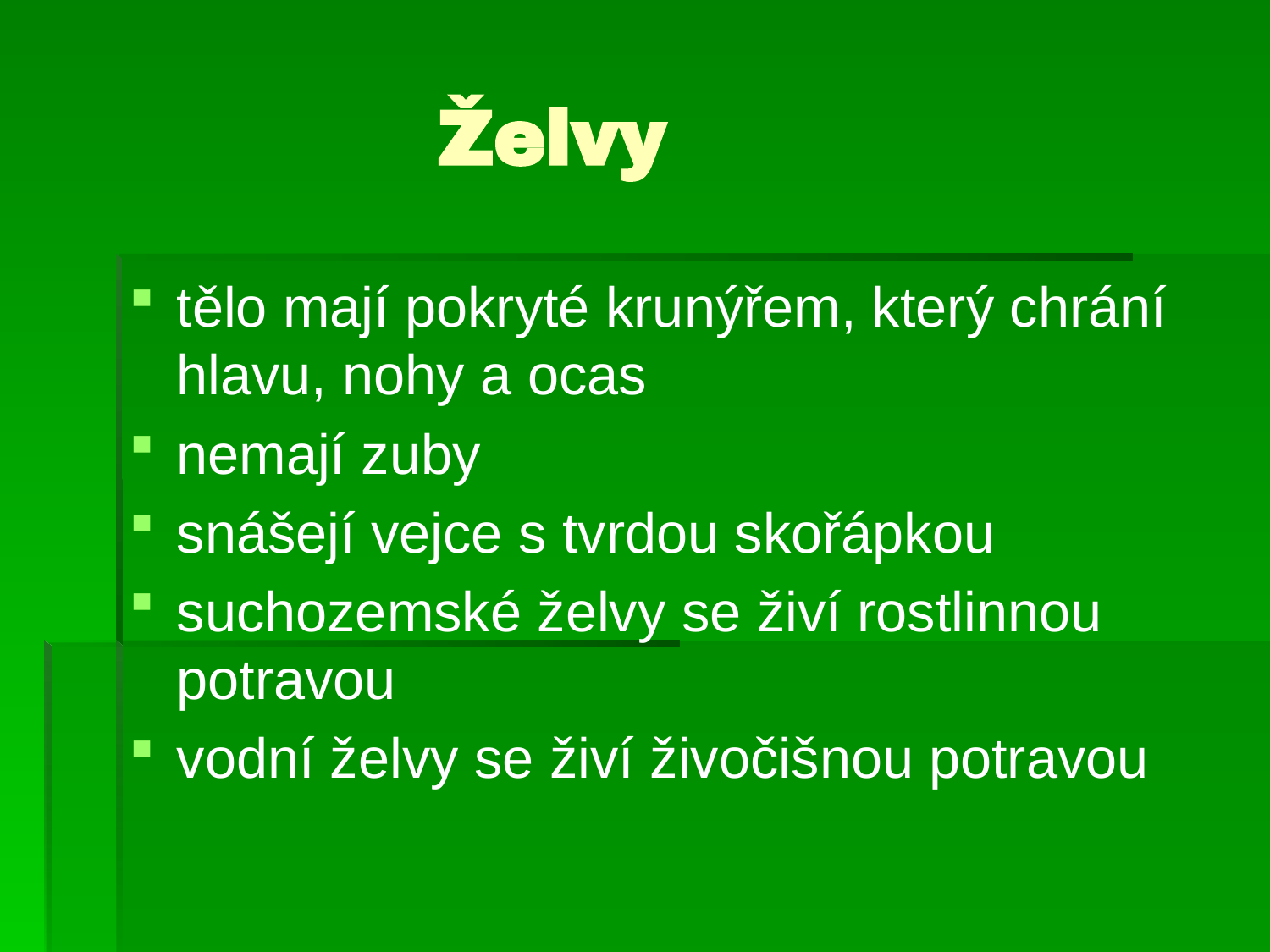

# Želvy
tělo mají pokryté krunýřem, který chrání hlavu, nohy a ocas
nemají zuby
snášejí vejce s tvrdou skořápkou
suchozemské želvy se živí rostlinnou potravou
vodní želvy se živí živočišnou potravou